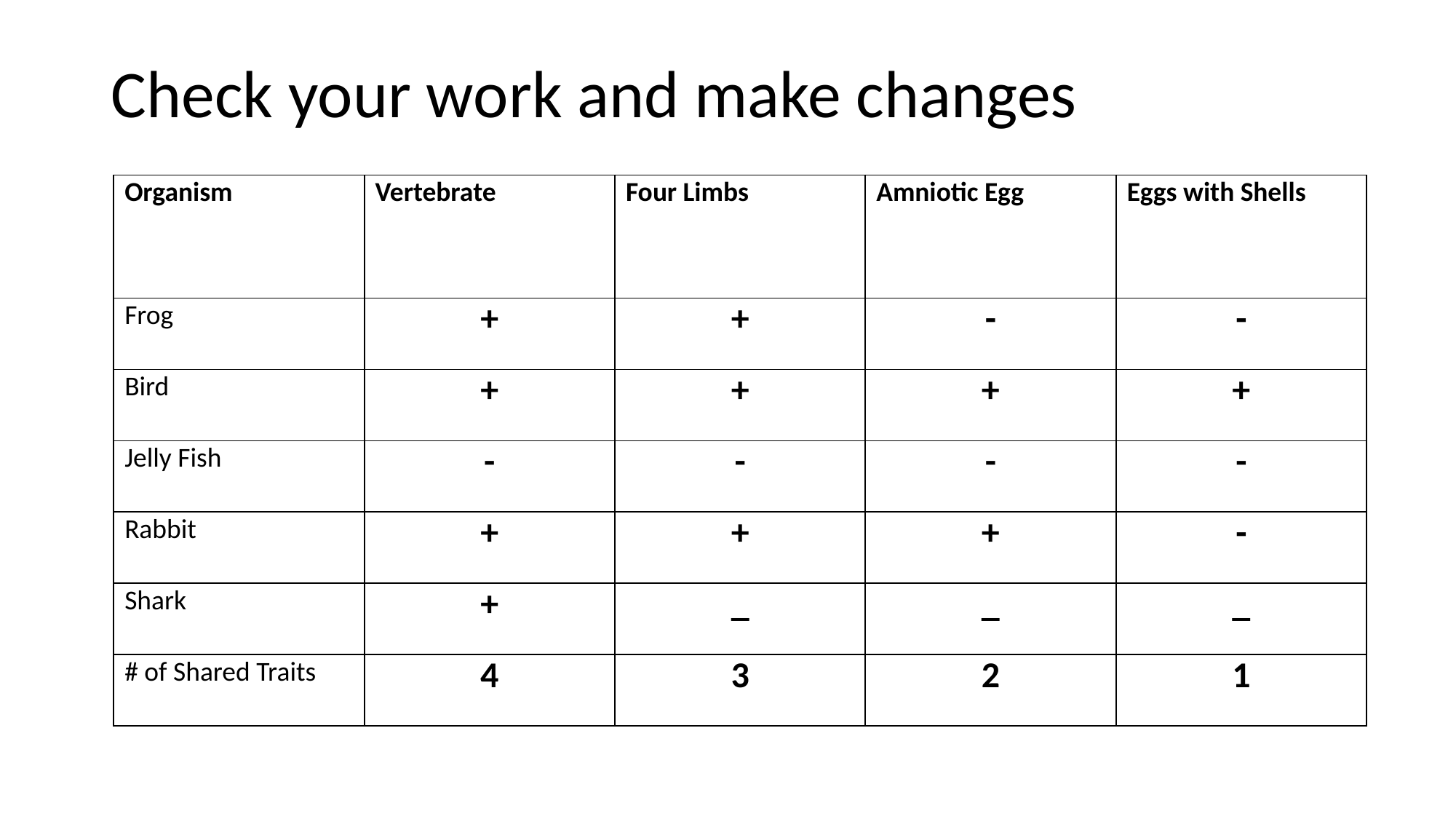

# Check your work and make changes
| Organism | Vertebrate | Four Limbs | Amniotic Egg | Eggs with Shells |
| --- | --- | --- | --- | --- |
| Frog | + | + | - | - |
| Bird | + | + | + | + |
| Jelly Fish | - | - | - | - |
| Rabbit | + | + | + | - |
| Shark | + | \_ | \_ | \_ |
| # of Shared Traits | 4 | 3 | 2 | 1 |